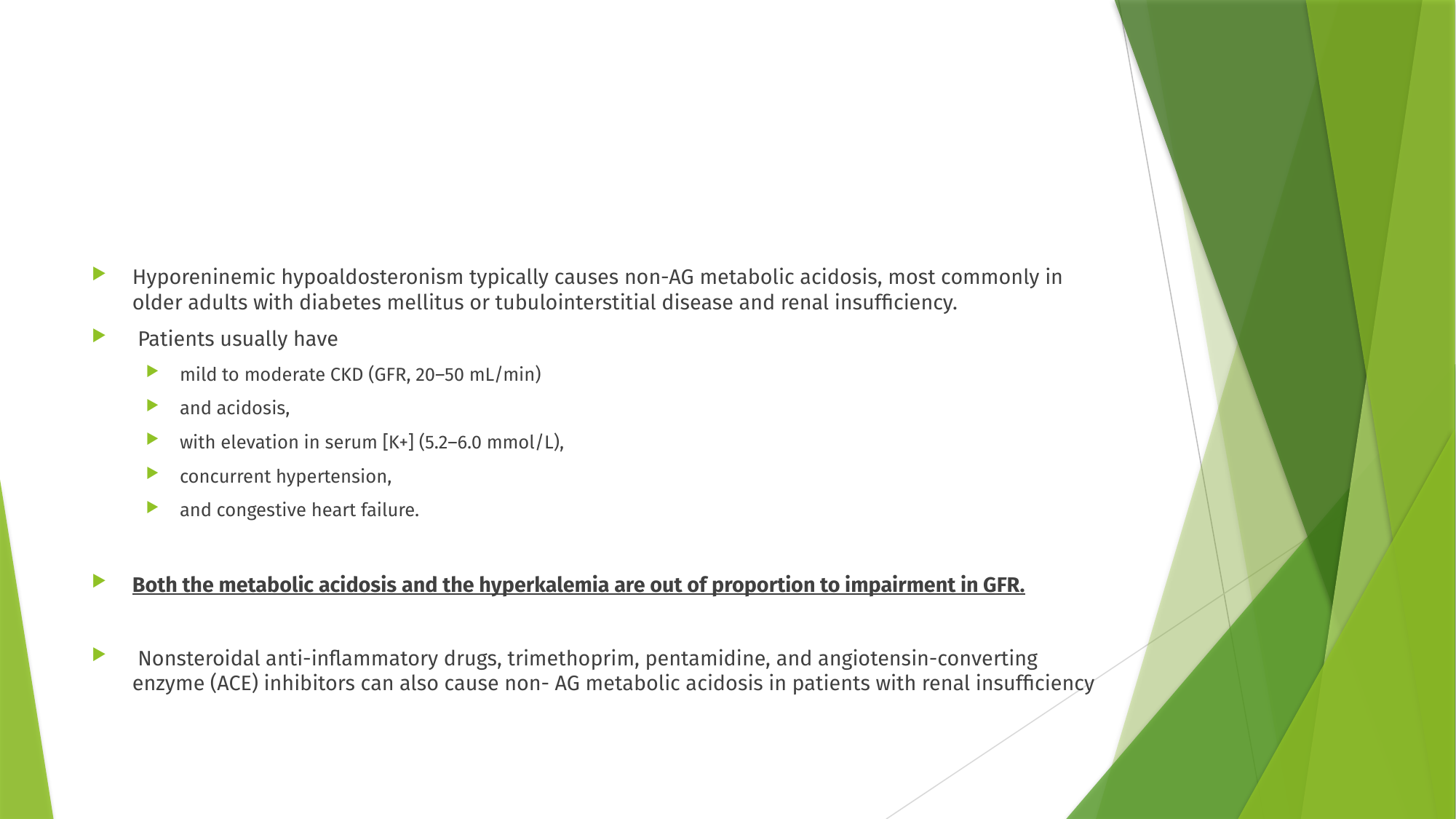

#
Hyporeninemic hypoaldosteronism typically causes non-AG metabolic acidosis, most commonly in older adults with diabetes mellitus or tubulointerstitial disease and renal insufficiency.
 Patients usually have
mild to moderate CKD (GFR, 20–50 mL/min)
and acidosis,
with elevation in serum [K+] (5.2–6.0 mmol/L),
concurrent hypertension,
and congestive heart failure.

Both the metabolic acidosis and the hyperkalemia are out of proportion to impairment in GFR.

 Nonsteroidal anti-inflammatory drugs, trimethoprim, pentamidine, and angiotensin-converting enzyme (ACE) inhibitors can also cause non- AG metabolic acidosis in patients with renal insufficiency